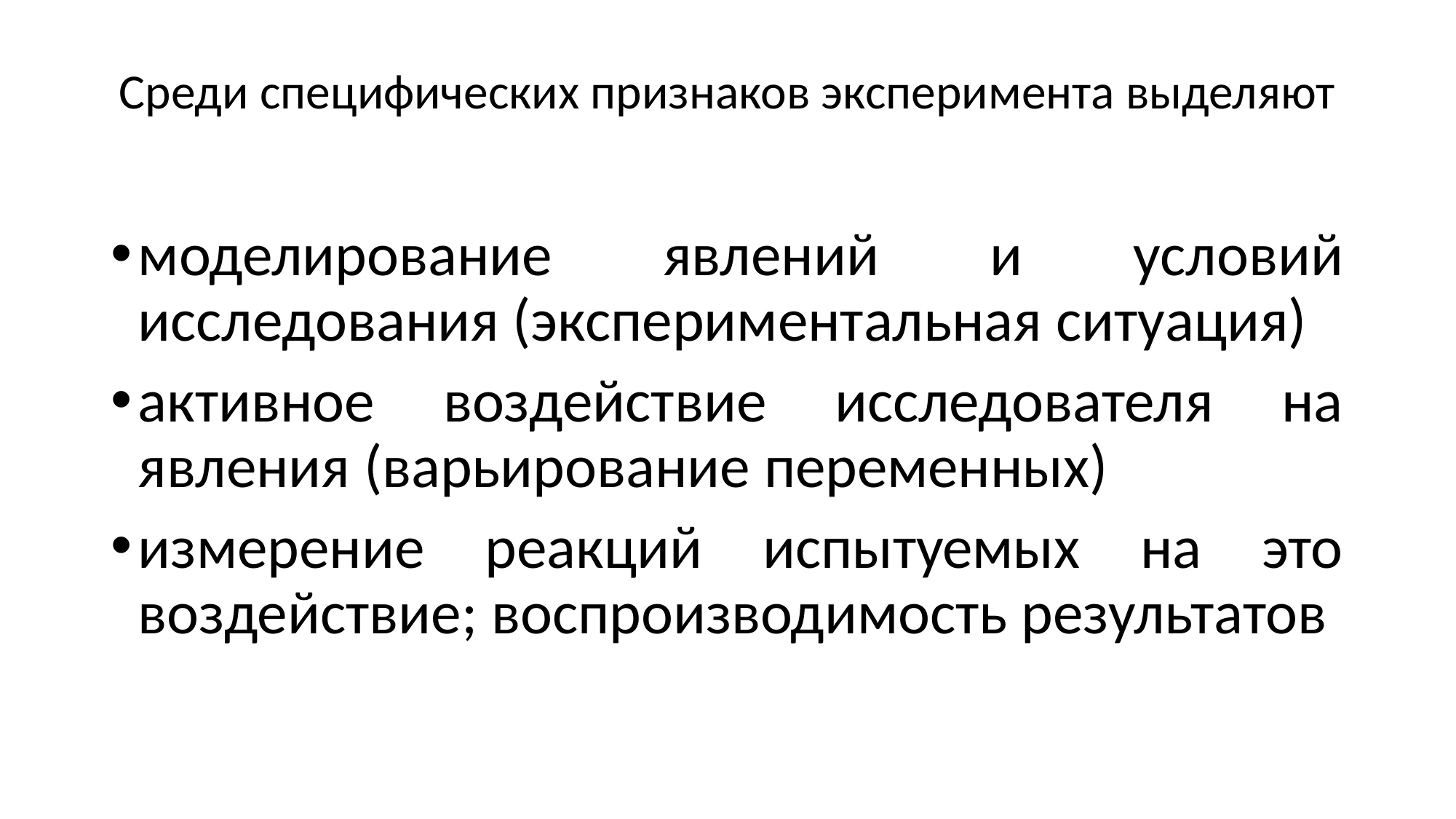

# Среди специфических признаков эксперимента выделяют
моделирование явлений и условий исследования (экспериментальная ситуация)
активное воздействие исследователя на явления (варьирование переменных)
измерение реакций испытуемых на это воздействие; воспроизводимость результатов